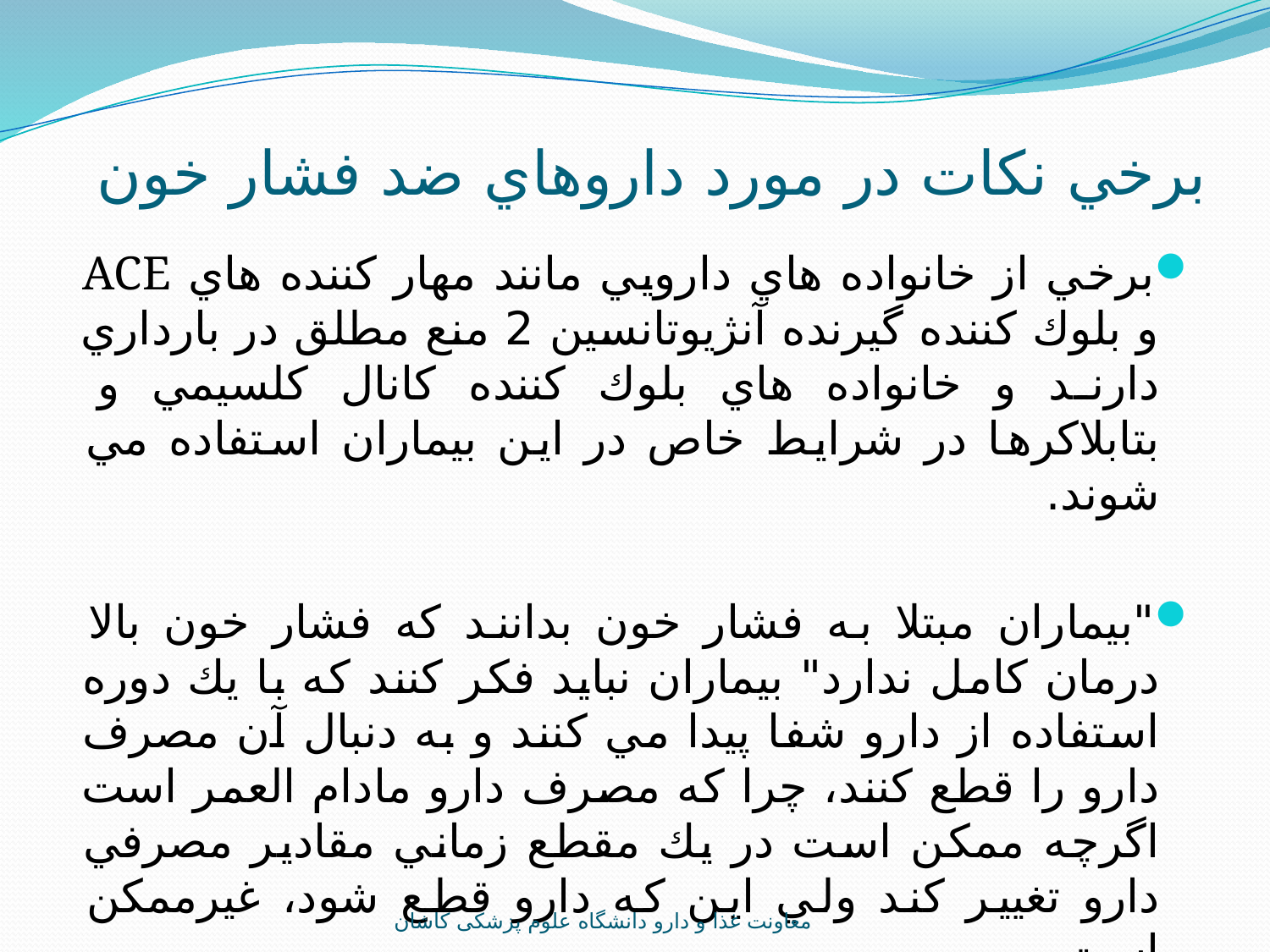

# برخي نكات در مورد داروهاي ضد فشار خون
برخي از خانواده هاي دارويي مانند مهار كننده هاي ACE و بلوك كننده گيرنده آنژيوتانسين 2 منع مطلق در بارداري دارند و خانواده هاي بلوك كننده كانال كلسيمي و بتابلاكرها در شرايط خاص در اين بيماران استفاده مي شوند.

"بيماران مبتلا به فشار خون بدانند كه فشار خون بالا درمان كامل ندارد" بيماران نبايد فكر كنند كه با يك دوره استفاده از دارو شفا پيدا مي كنند و به دنبال آن مصرف دارو را قطع كنند، چرا كه مصرف دارو مادام العمر است اگرچه ممكن است در يك مقطع زماني مقادير مصرفي دارو تغيير كند ولي اين كه دارو قطع شود، غيرممكن است.
معاونت غذا و دارو دانشگاه علوم پزشکی کاشان